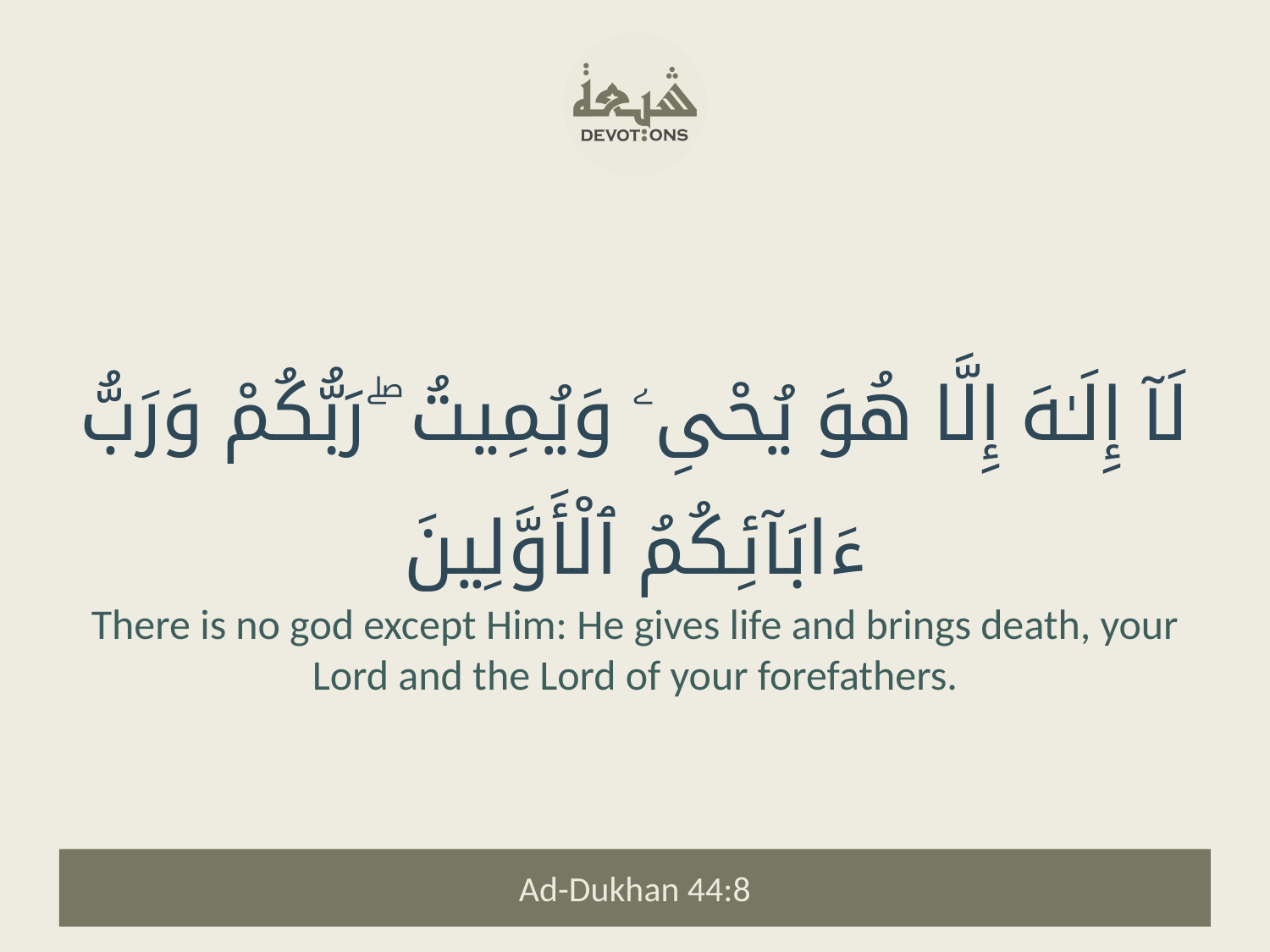

لَآ إِلَـٰهَ إِلَّا هُوَ يُحْىِۦ وَيُمِيتُ ۖ رَبُّكُمْ وَرَبُّ ءَابَآئِكُمُ ٱلْأَوَّلِينَ
There is no god except Him: He gives life and brings death, your Lord and the Lord of your forefathers.
Ad-Dukhan 44:8